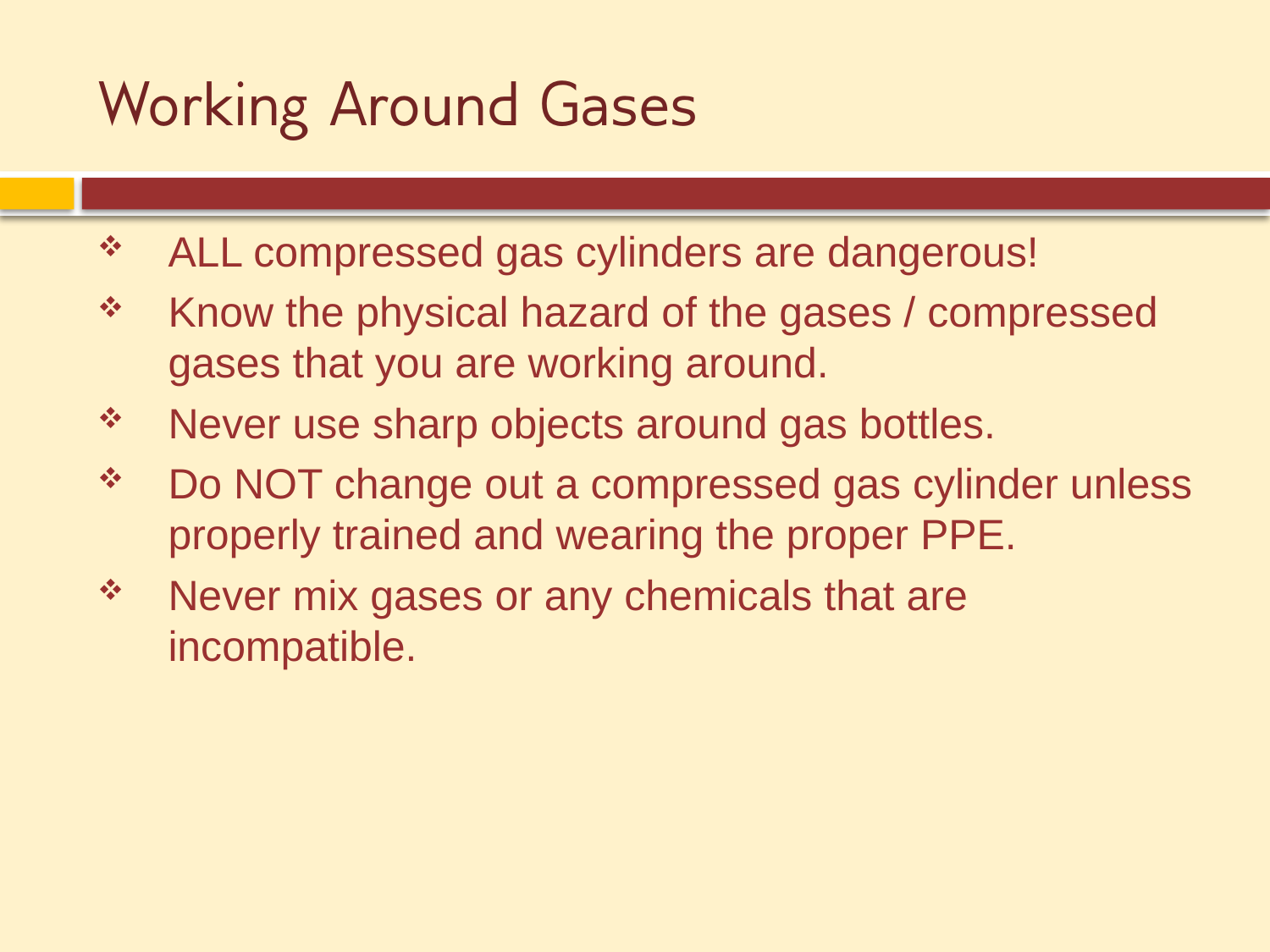

# Working Around Gases
ALL compressed gas cylinders are dangerous!
Know the physical hazard of the gases / compressed gases that you are working around.
Never use sharp objects around gas bottles.
Do NOT change out a compressed gas cylinder unless properly trained and wearing the proper PPE.
Never mix gases or any chemicals that are incompatible.